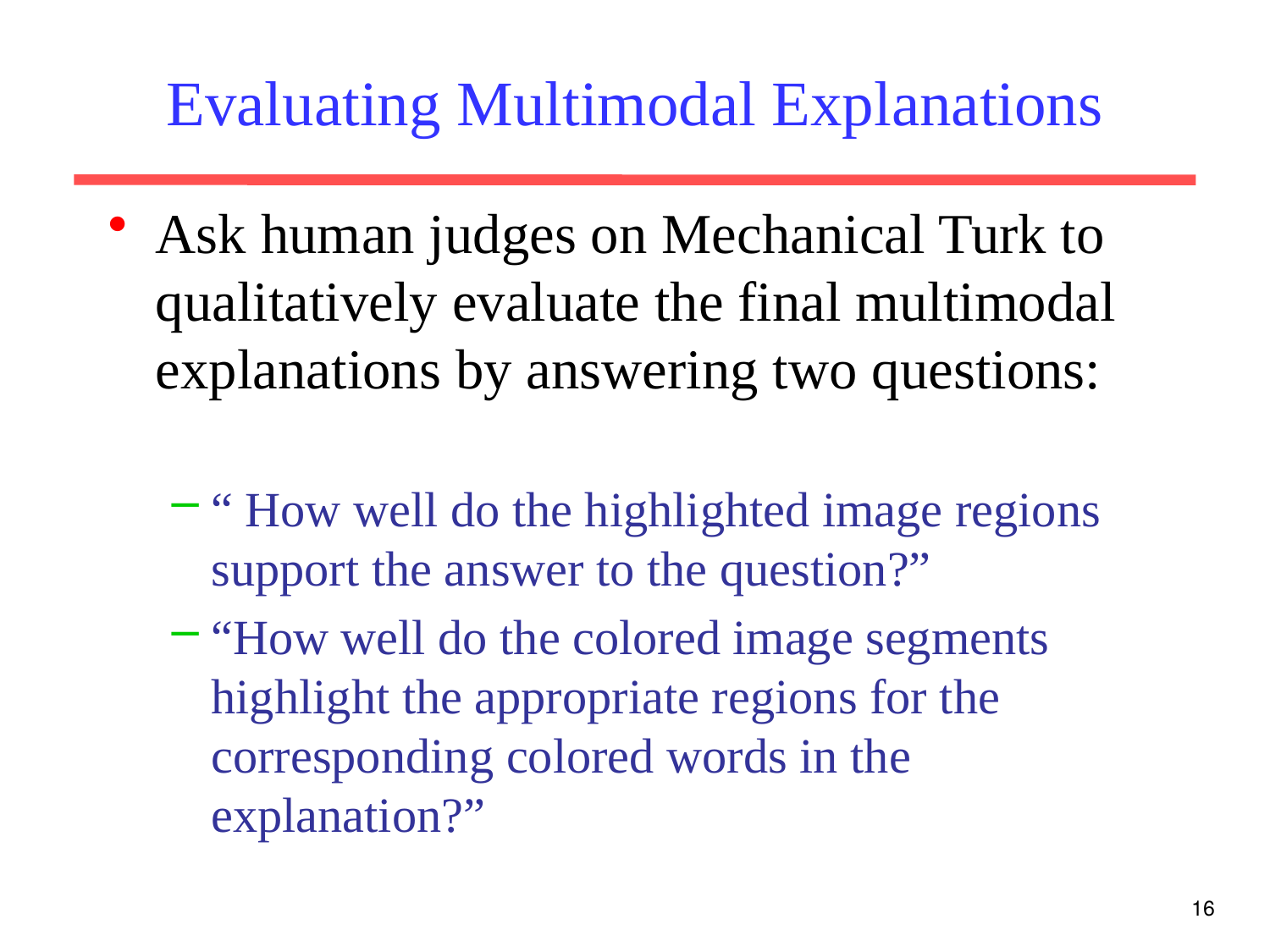

# Evaluating Multimodal Explanations
Ask human judges on Mechanical Turk to qualitatively evaluate the final multimodal explanations by answering two questions:
“ How well do the highlighted image regions support the answer to the question?”
“How well do the colored image segments highlight the appropriate regions for the corresponding colored words in the explanation?”
16